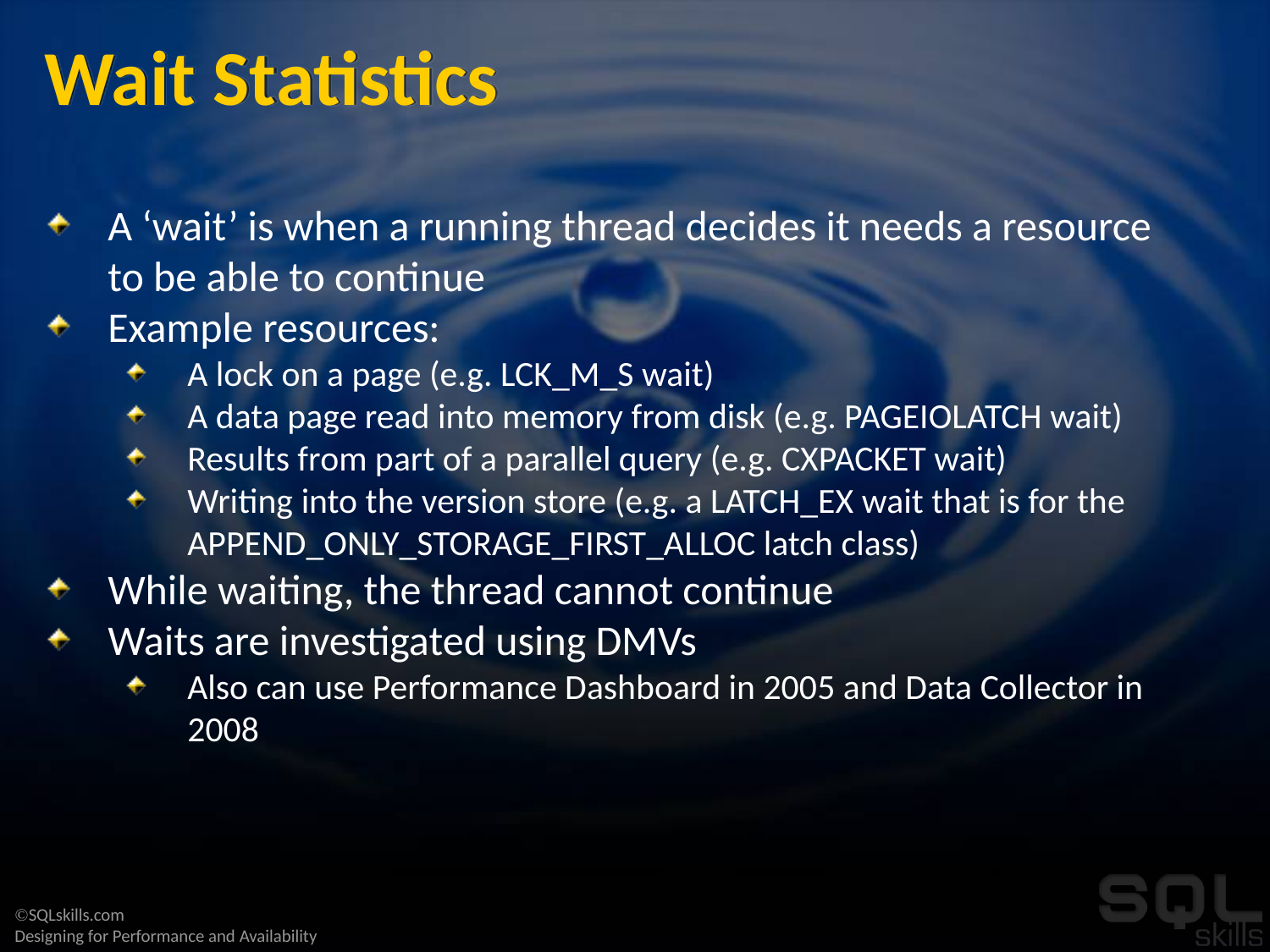

# Wait Statistics
A ‘wait’ is when a running thread decides it needs a resource to be able to continue
Example resources:
A lock on a page (e.g. LCK_M_S wait)
A data page read into memory from disk (e.g. PAGEIOLATCH wait)
Results from part of a parallel query (e.g. CXPACKET wait)
Writing into the version store (e.g. a LATCH_EX wait that is for the APPEND_ONLY_STORAGE_FIRST_ALLOC latch class)
While waiting, the thread cannot continue
Waits are investigated using DMVs
Also can use Performance Dashboard in 2005 and Data Collector in 2008